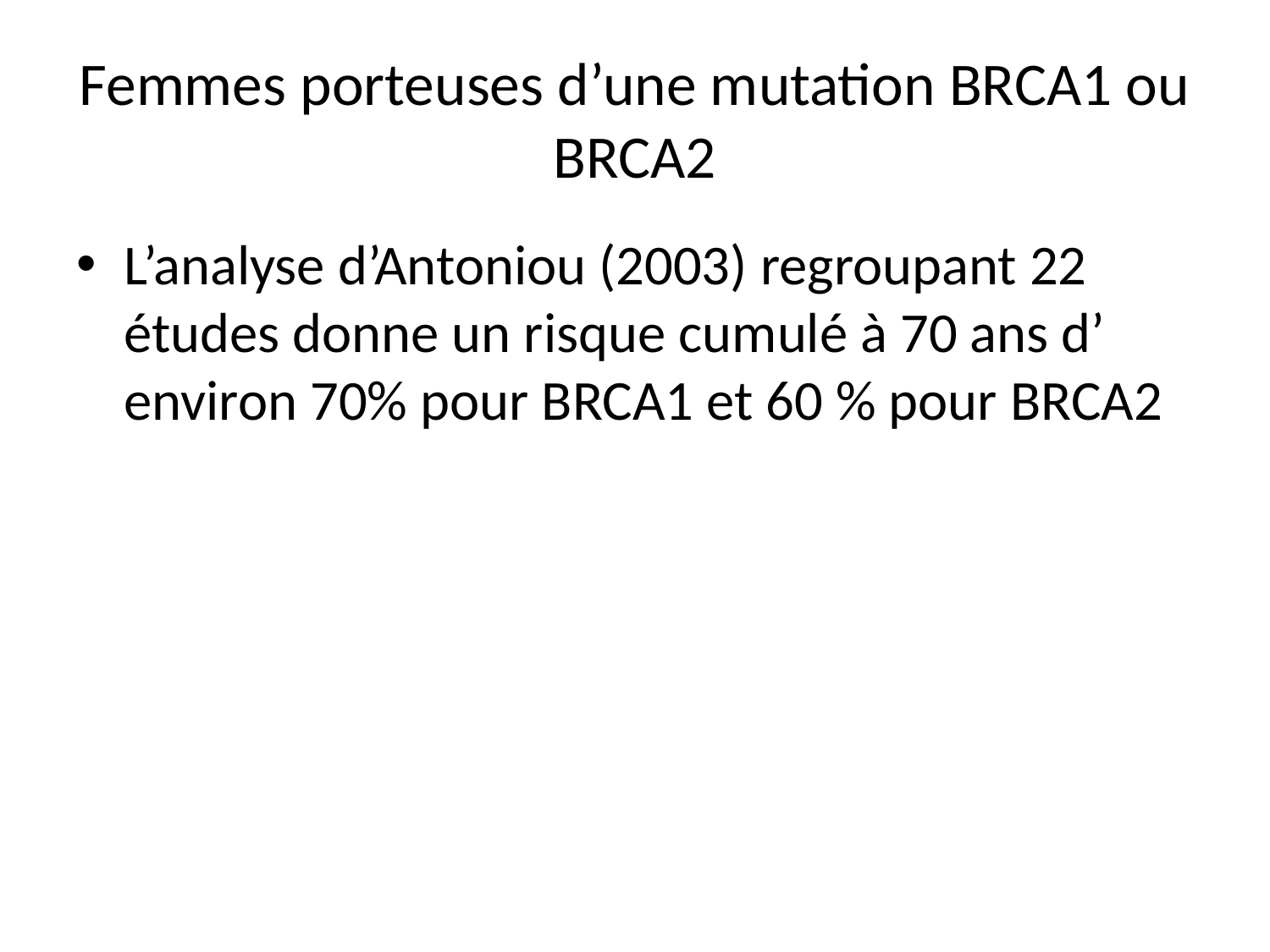

# Femmes porteuses d’une mutation BRCA1 ou BRCA2
L’analyse d’Antoniou (2003) regroupant 22 études donne un risque cumulé à 70 ans d’ environ 70% pour BRCA1 et 60 % pour BRCA2